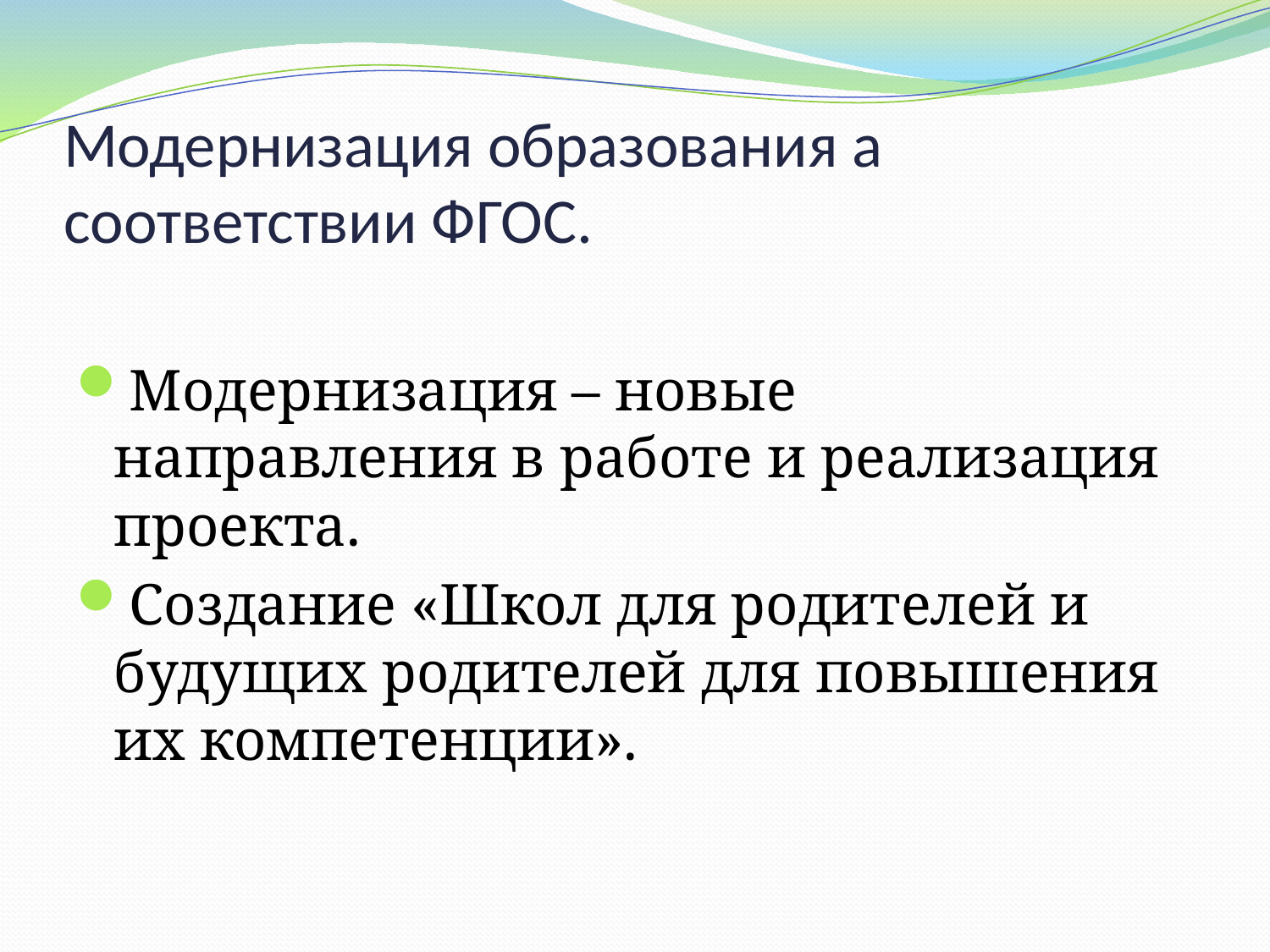

# Модернизация образования а соответствии ФГОС.

Модернизация – новые направления в работе и реализация проекта.
Создание «Школ для родителей и будущих родителей для повышения их компетенции».